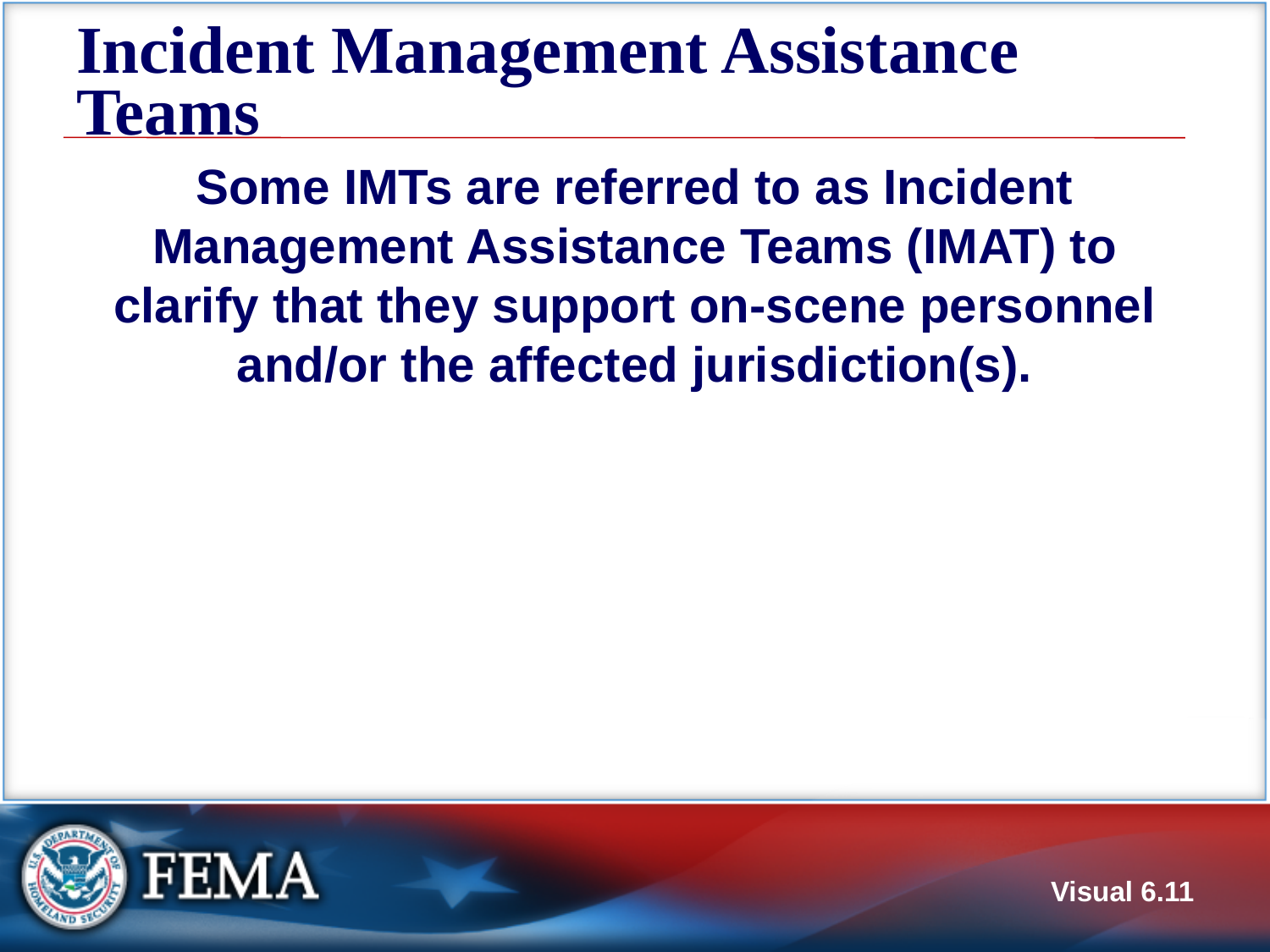

# Incident Management Assistance Teams
Some IMTs are referred to as Incident Management Assistance Teams (IMAT) to clarify that they support on-scene personnel and/or the affected jurisdiction(s).
Visual 6.11